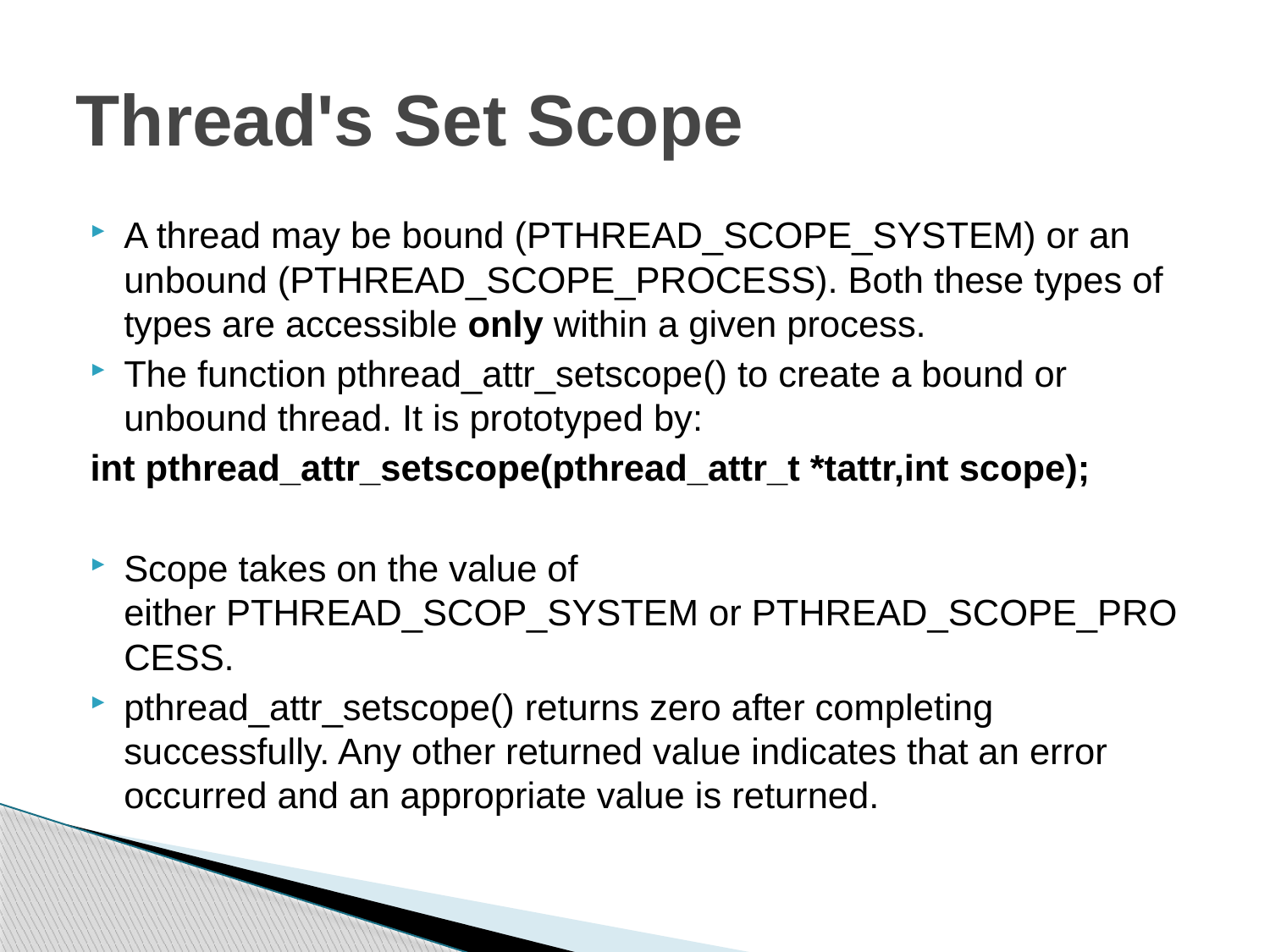

# Thread's Set Scope
A thread may be bound (PTHREAD_SCOPE_SYSTEM) or an unbound (PTHREAD_SCOPE_PROCESS). Both these types of types are accessible only within a given process.
The function pthread_attr_setscope() to create a bound or unbound thread. It is prototyped by:
int pthread_attr_setscope(pthread_attr_t *tattr,int scope);

Scope takes on the value of either PTHREAD_SCOP_SYSTEM or PTHREAD_SCOPE_PROCESS.
pthread_attr_setscope() returns zero after completing successfully. Any other returned value indicates that an error occurred and an appropriate value is returned.